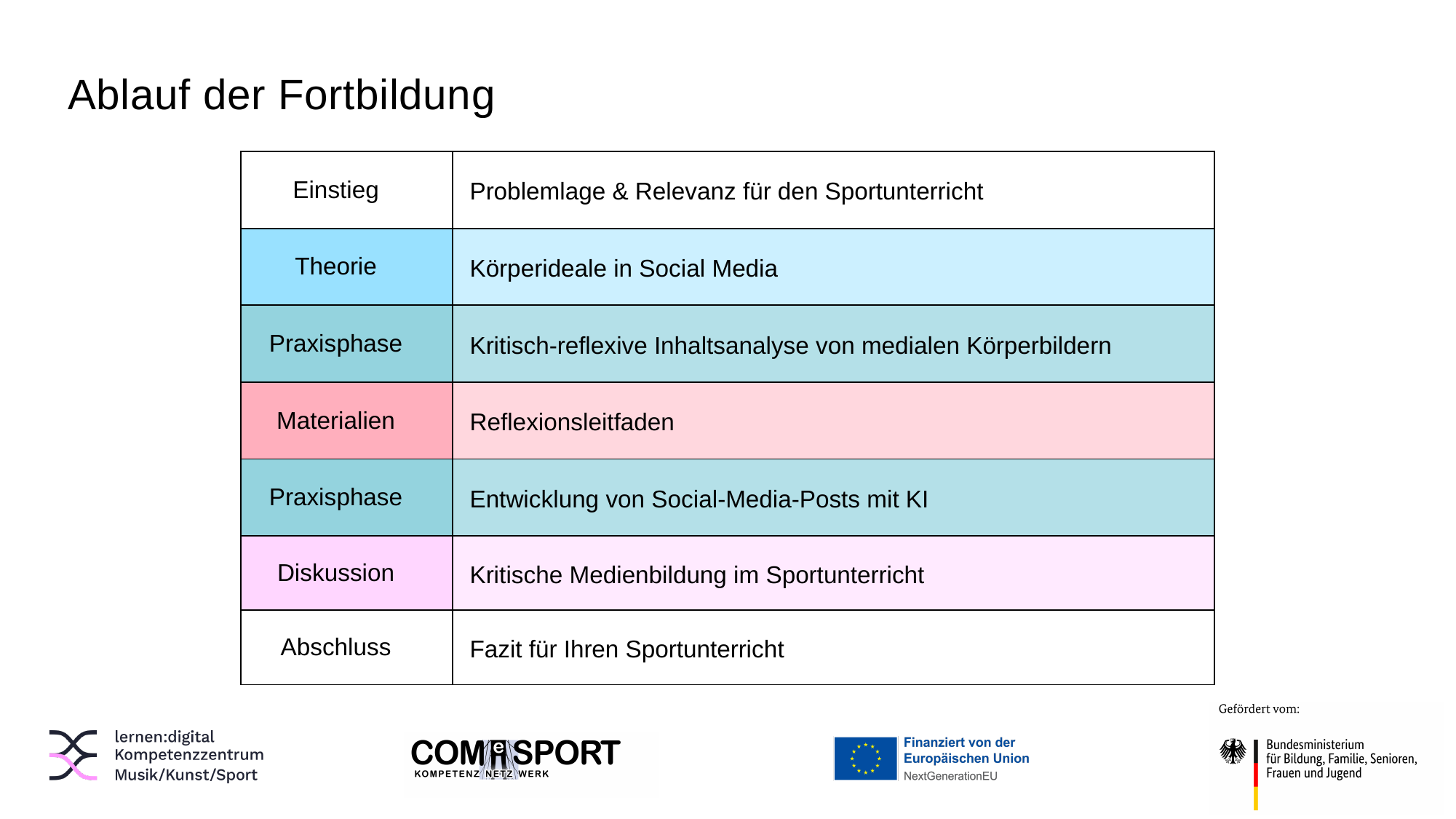

# Ablauf der Fortbildung
| Einstieg | Problemlage & Relevanz für den Sportunterricht |
| --- | --- |
| Theorie | Körperideale in Social Media |
| Praxisphase | Kritisch-reflexive Inhaltsanalyse von medialen Körperbildern |
| Materialien | Reflexionsleitfaden |
| Praxisphase | Entwicklung von Social-Media-Posts mit KI |
| Diskussion | Kritische Medienbildung im Sportunterricht |
| Abschluss | Fazit für Ihren Sportunterricht |